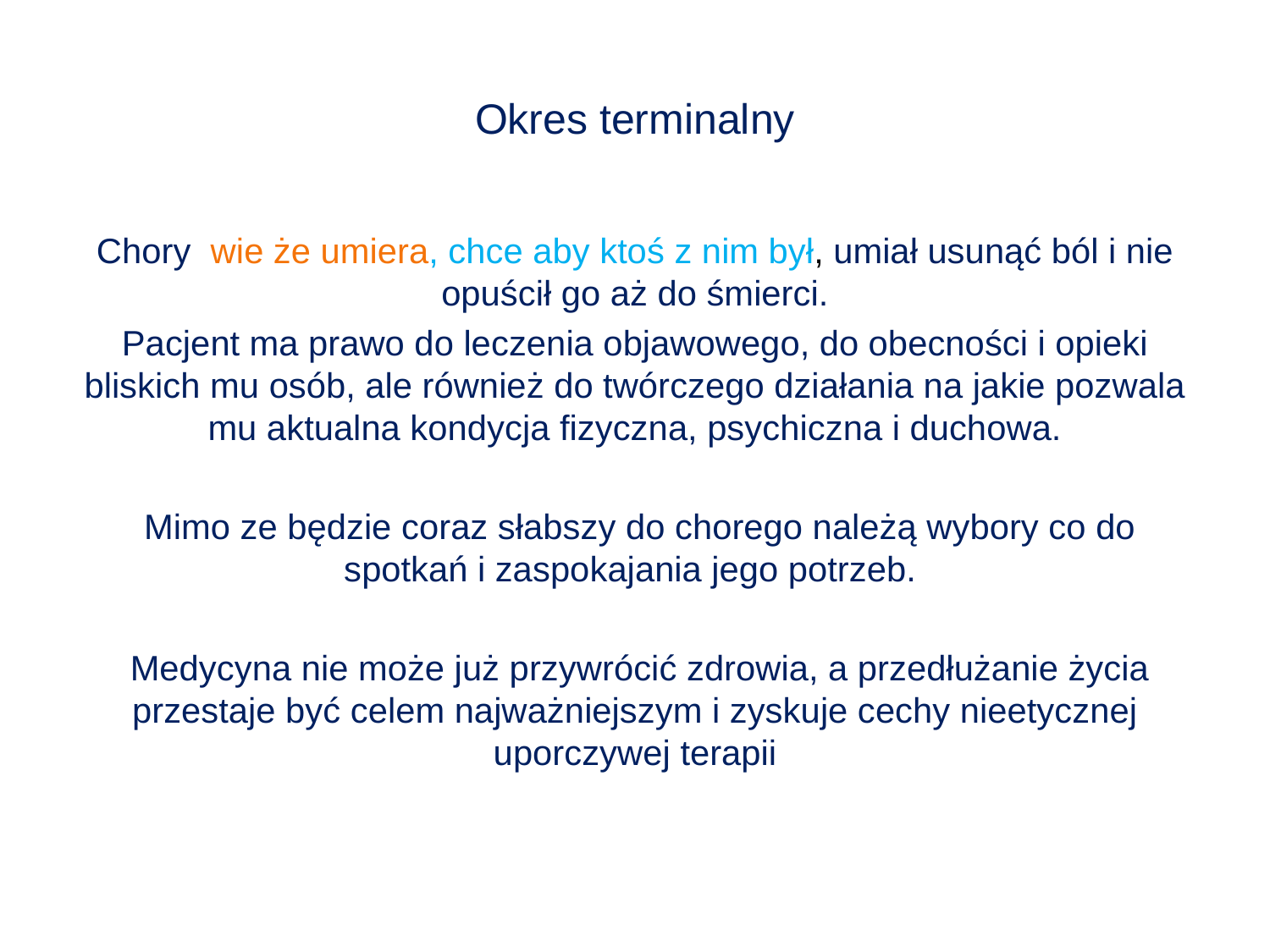

# Okres terminalny
Chory  wie że umiera, chce aby ktoś z nim był, umiał usunąć ból i nie opuścił go aż do śmierci.
Pacjent ma prawo do leczenia objawowego, do obecności i opieki bliskich mu osób, ale również do twórczego działania na jakie pozwala mu aktualna kondycja fizyczna, psychiczna i duchowa.

 Mimo ze będzie coraz słabszy do chorego należą wybory co do spotkań i zaspokajania jego potrzeb.

 Medycyna nie może już przywrócić zdrowia, a przedłużanie życia przestaje być celem najważniejszym i zyskuje cechy nieetycznej uporczywej terapii